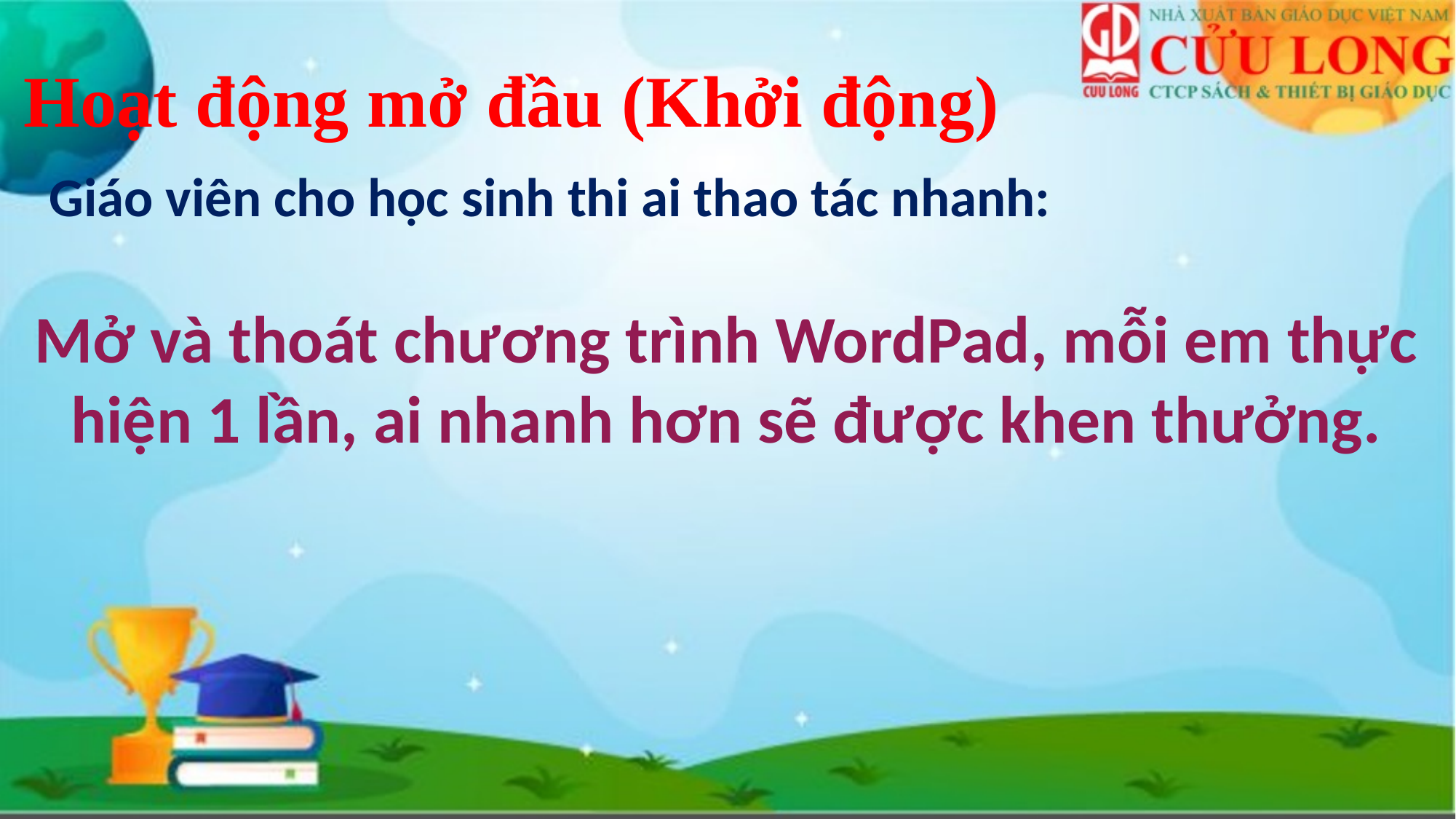

# Hoạt động mở đầu (Khởi động)
Giáo viên cho học sinh thi ai thao tác nhanh:
Mở và thoát chương trình WordPad, mỗi em thực hiện 1 lần, ai nhanh hơn sẽ được khen thưởng.